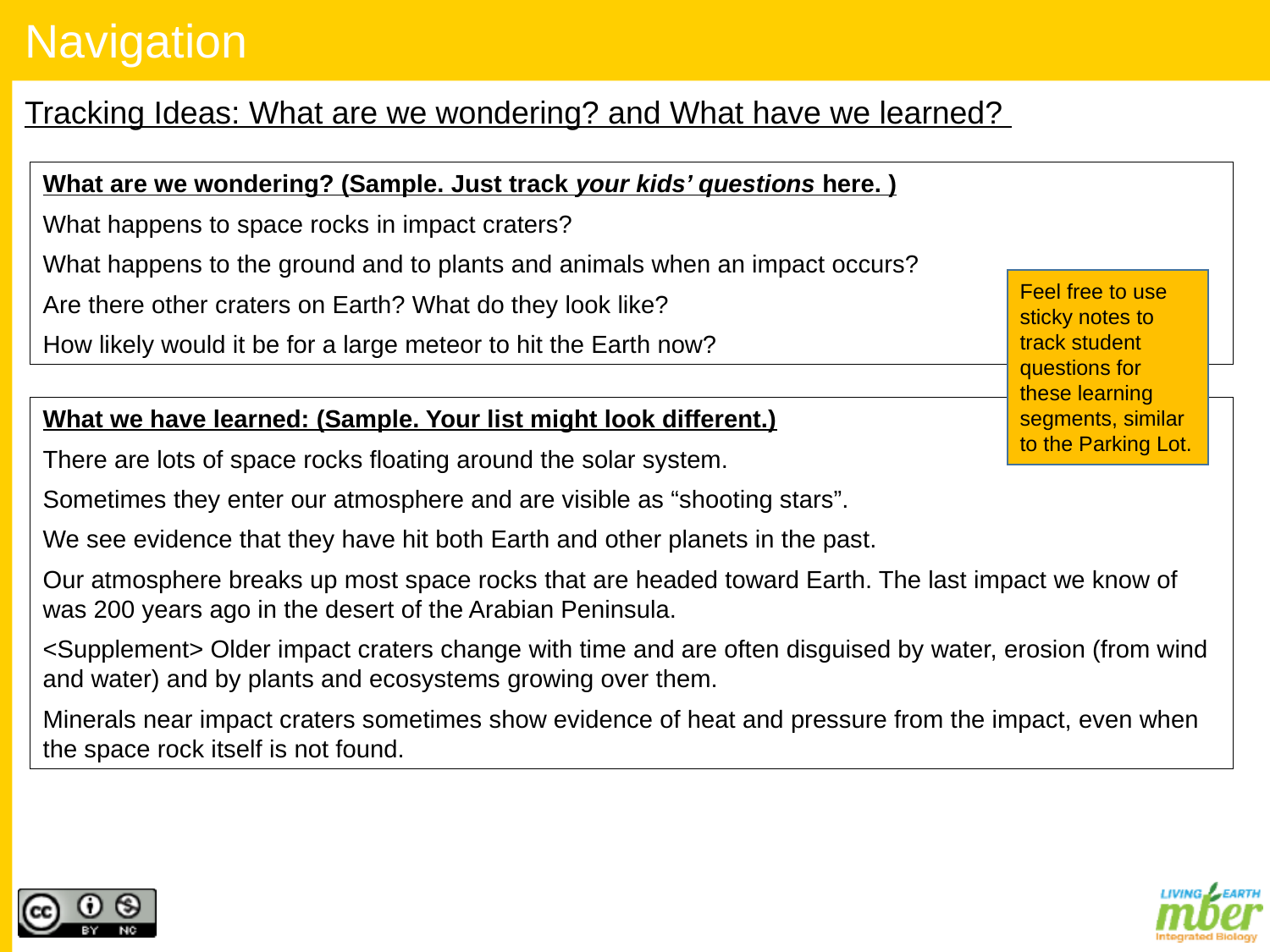

# Navigation
Tracking Ideas: What are we wondering? and What have we learned?
What are we wondering? (Sample. Just track your kids’ questions here. )
What happens to space rocks in impact craters?
What happens to the ground and to plants and animals when an impact occurs?
Are there other craters on Earth? What do they look like?
How likely would it be for a large meteor to hit the Earth now?
Feel free to use sticky notes to track student questions for these learning segments, similar to the Parking Lot.
What we have learned: (Sample. Your list might look different.)
There are lots of space rocks floating around the solar system.
Sometimes they enter our atmosphere and are visible as “shooting stars”.
We see evidence that they have hit both Earth and other planets in the past.
Our atmosphere breaks up most space rocks that are headed toward Earth. The last impact we know of was 200 years ago in the desert of the Arabian Peninsula.
<Supplement> Older impact craters change with time and are often disguised by water, erosion (from wind and water) and by plants and ecosystems growing over them.
Minerals near impact craters sometimes show evidence of heat and pressure from the impact, even when the space rock itself is not found.